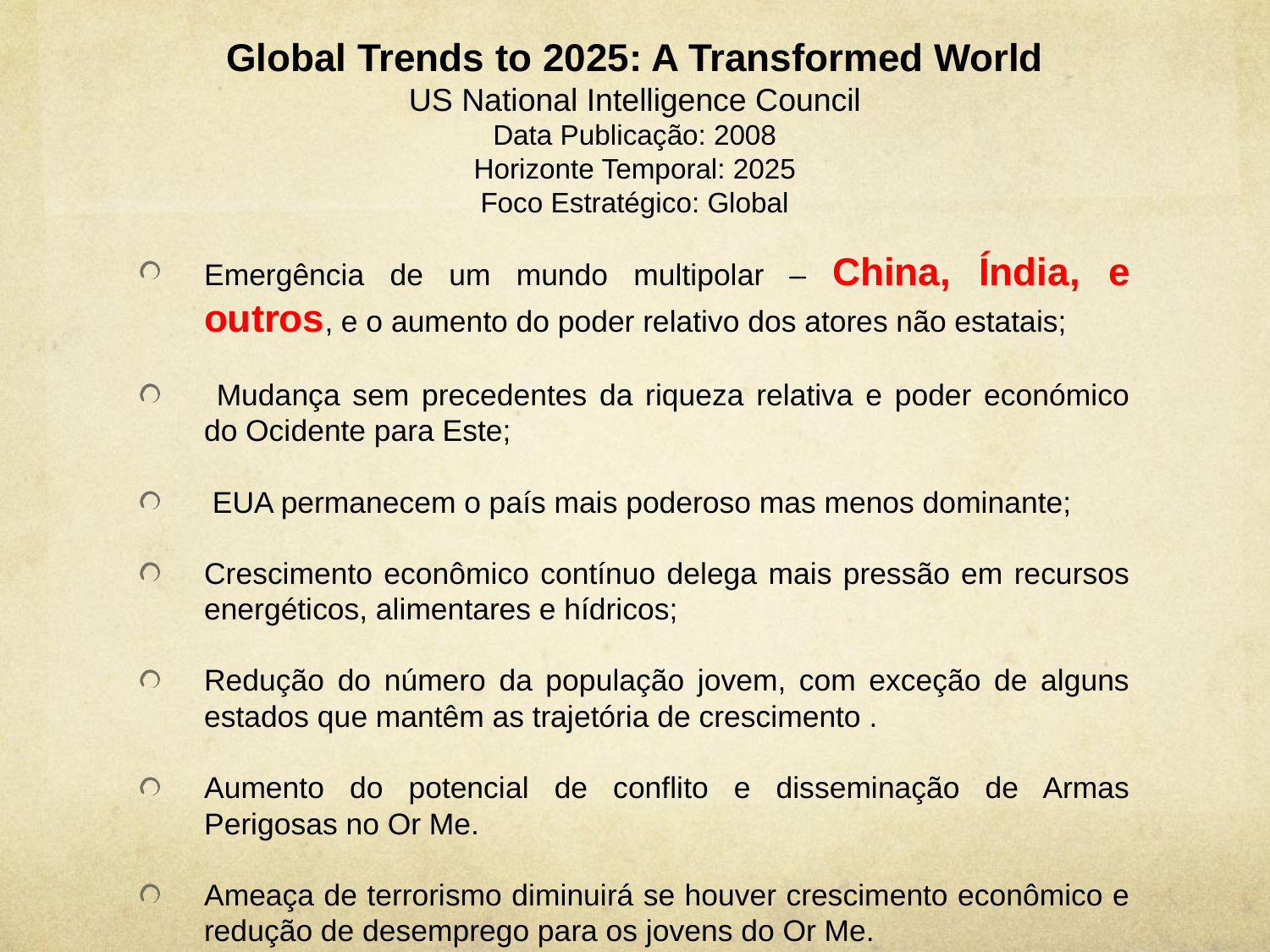

# Global Trends to 2025: A Transformed World US National Intelligence Council Data Publicação: 2008 Horizonte Temporal: 2025 Foco Estratégico: Global
Emergência de um mundo multipolar – China, Índia, e outros, e o aumento do poder relativo dos atores não estatais;
 Mudança sem precedentes da riqueza relativa e poder económico do Ocidente para Este;
 EUA permanecem o país mais poderoso mas menos dominante;
Crescimento econômico contínuo delega mais pressão em recursos energéticos, alimentares e hídricos;
Redução do número da população jovem, com exceção de alguns estados que mantêm as trajetória de crescimento .
Aumento do potencial de conflito e disseminação de Armas Perigosas no Or Me.
Ameaça de terrorismo diminuirá se houver crescimento econômico e redução de desemprego para os jovens do Or Me.